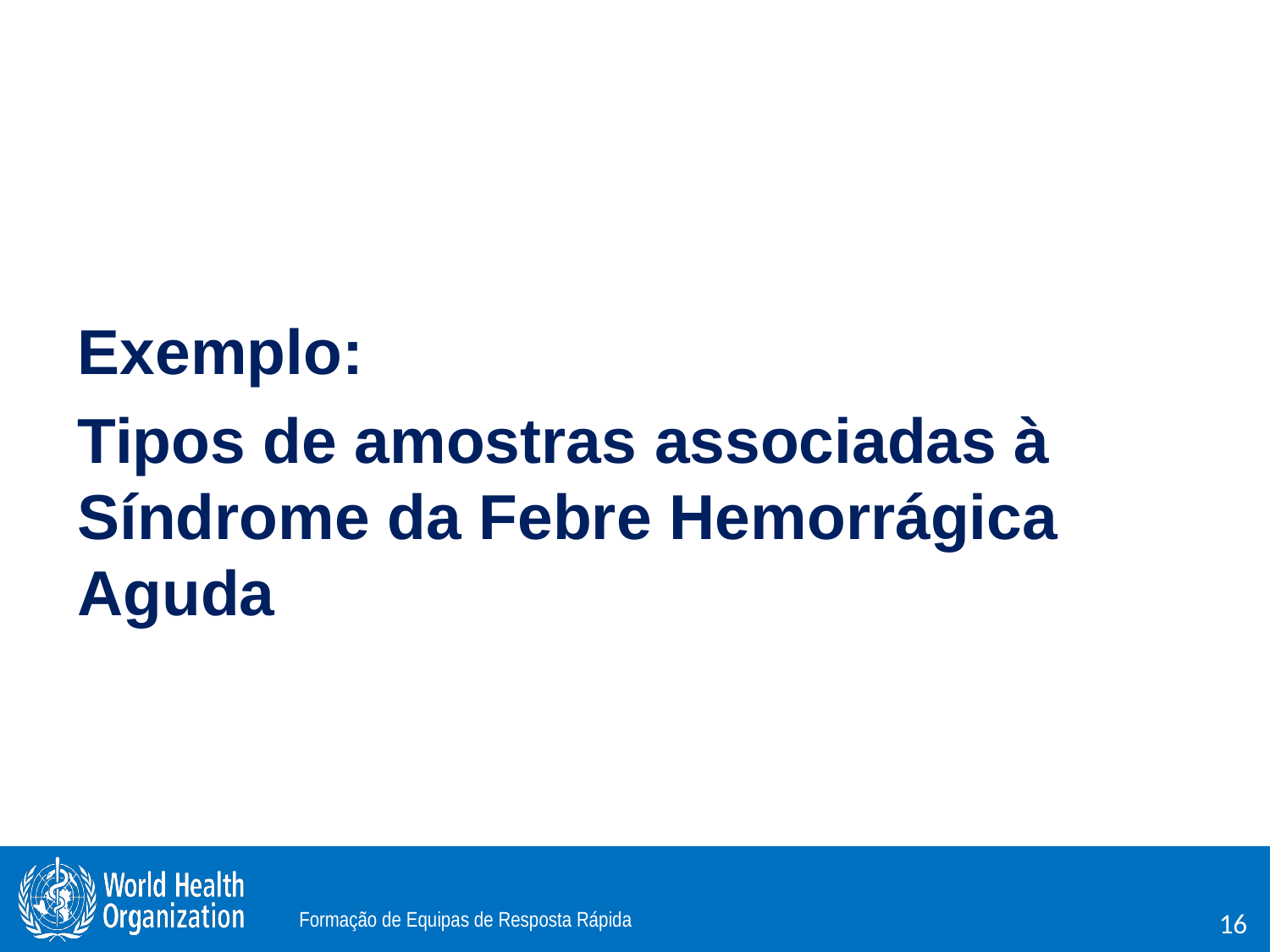

Exemplo:
Tipos de amostras associadas à  Síndrome da Febre Hemorrágica Aguda